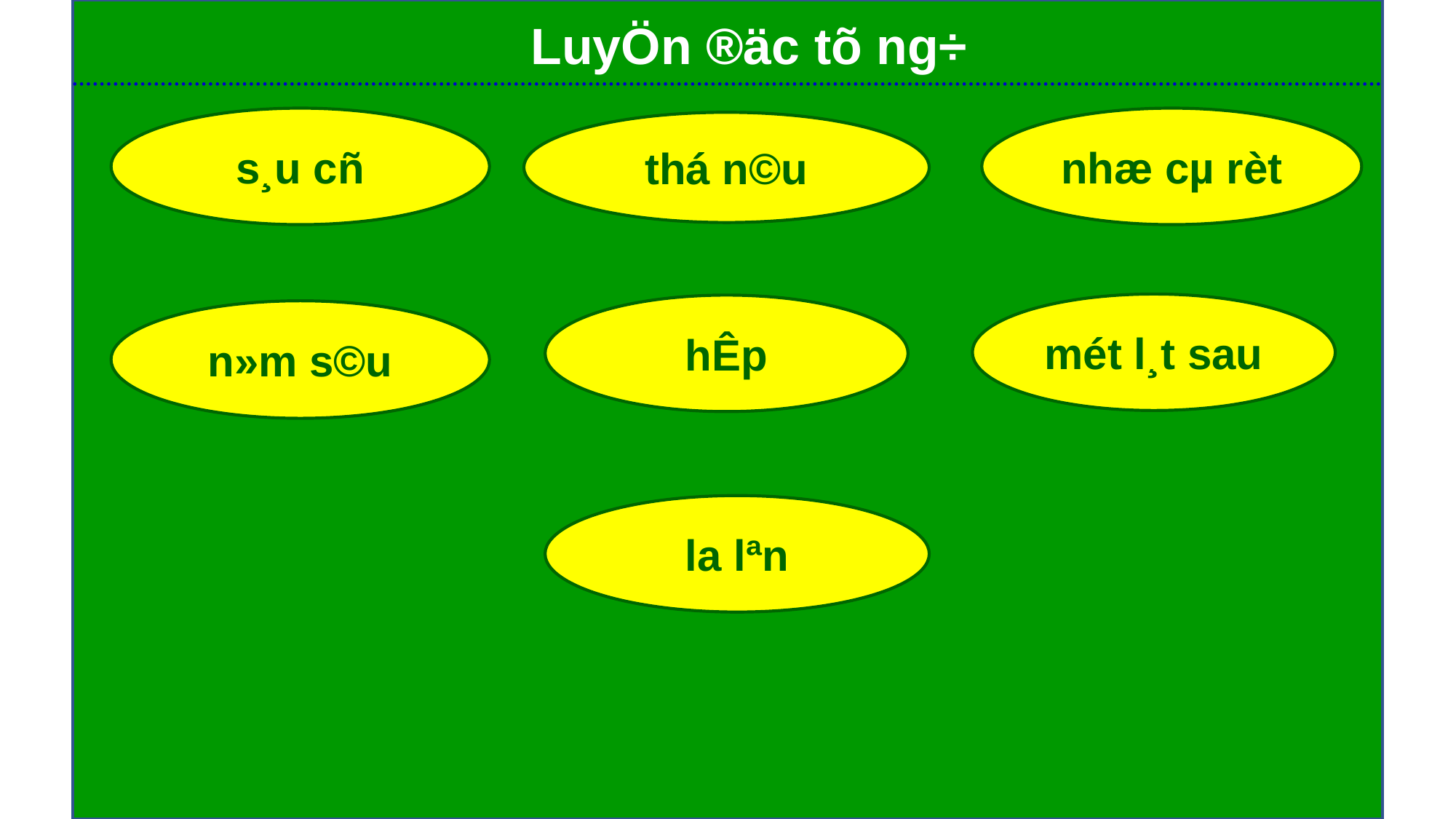

LuyÖn ®äc tõ ng÷

s¸u cñ
nhæ cµ rèt
thá n©u
mét l¸t sau
hÊp
n»m s©u
la lªn